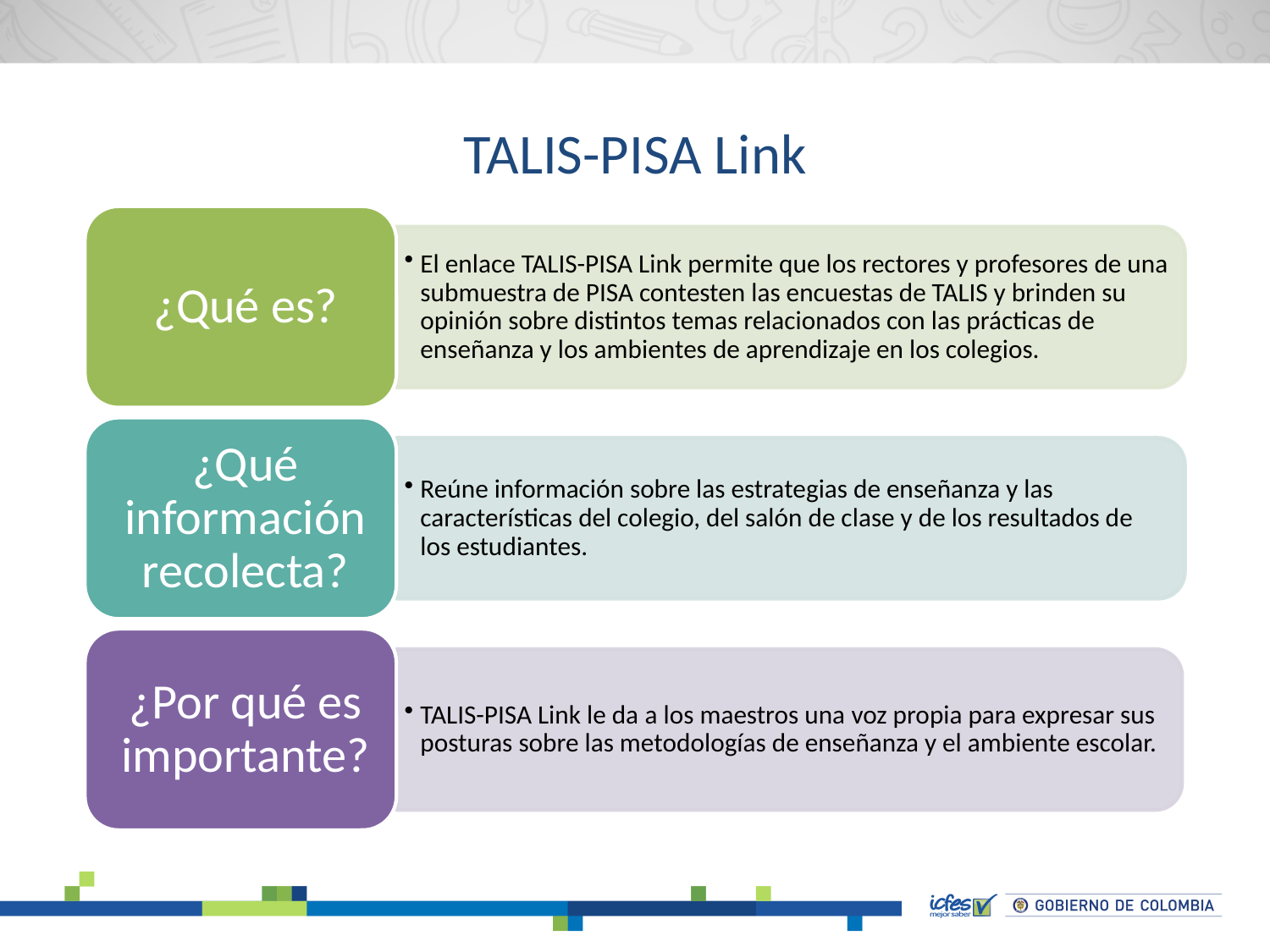

# TALIS-PISA Link
El enlace TALIS-PISA Link permite que los rectores y profesores de una submuestra de PISA contesten las encuestas de TALIS y brinden su opinión sobre distintos temas relacionados con las prácticas de enseñanza y los ambientes de aprendizaje en los colegios.
¿Qué es?
Reúne información sobre las estrategias de enseñanza y las características del colegio, del salón de clase y de los resultados de los estudiantes.
¿Qué información recolecta?
TALIS-PISA Link le da a los maestros una voz propia para expresar sus posturas sobre las metodologías de enseñanza y el ambiente escolar.
¿Por qué es importante?